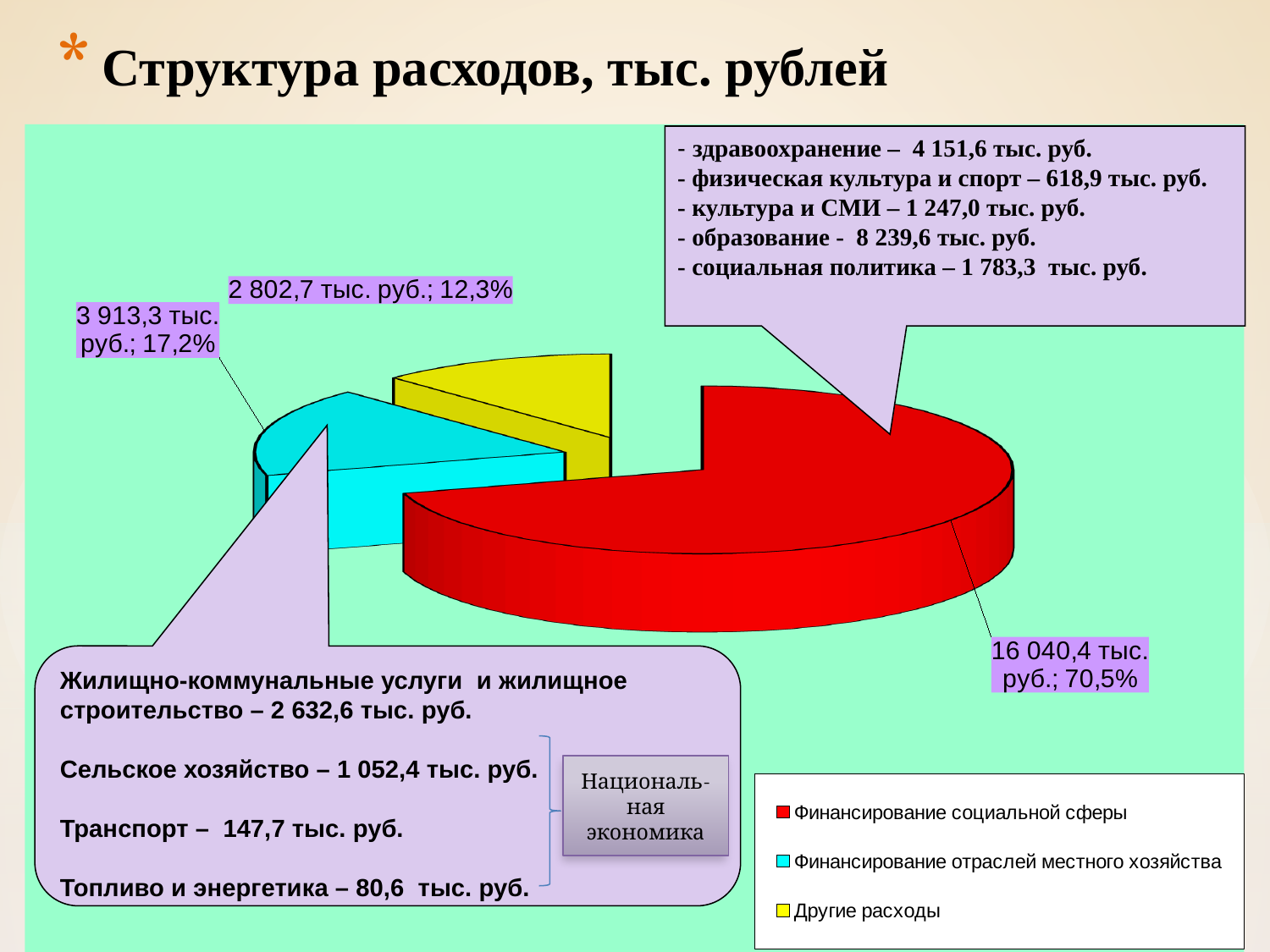

# Структура расходов, тыс. рублей

[unsupported chart]

- здравоохранение –  4 151,6 тыс. руб.
- физическая культура и спорт – 618,9 тыс. руб.
- культура и СМИ – 1 247,0 тыс. руб.
- образование -  8 239,6 тыс. руб.
- социальная политика – 1 783,3  тыс. руб.

Жилищно-коммунальные услуги  и жилищное строительство – 2 632,6 тыс. руб.

Сельское хозяйство – 1 052,4 тыс. руб.

Транспорт –  147,7 тыс. руб.

Топливо и энергетика – 80,6  тыс. руб.

Националь-ная экономика